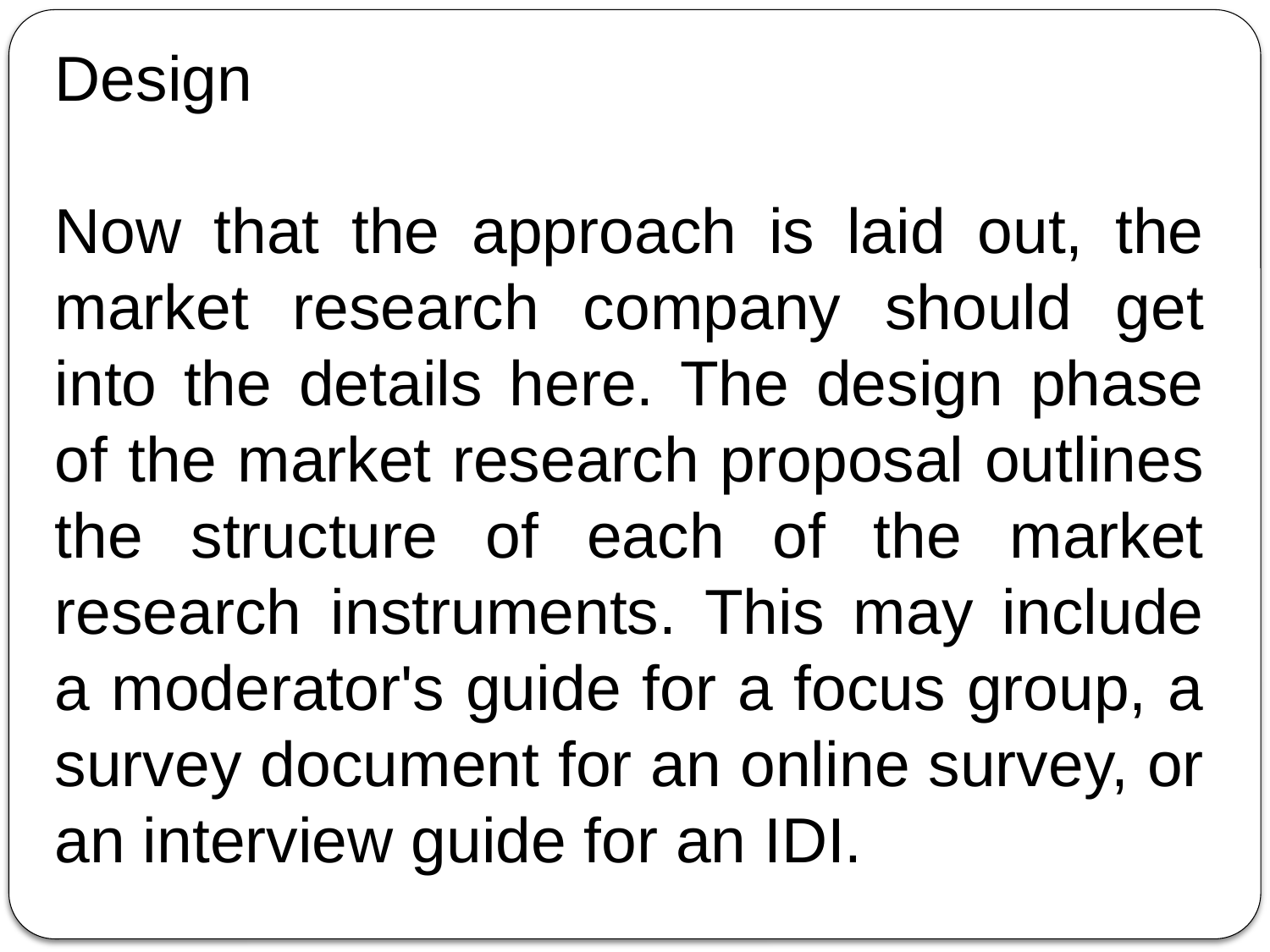

Design

Now that the approach is laid out, the market research company should get into the details here. The design phase of the market research proposal outlines the structure of each of the market research instruments. This may include a moderator's guide for a focus group, a survey document for an online survey, or an interview guide for an IDI.